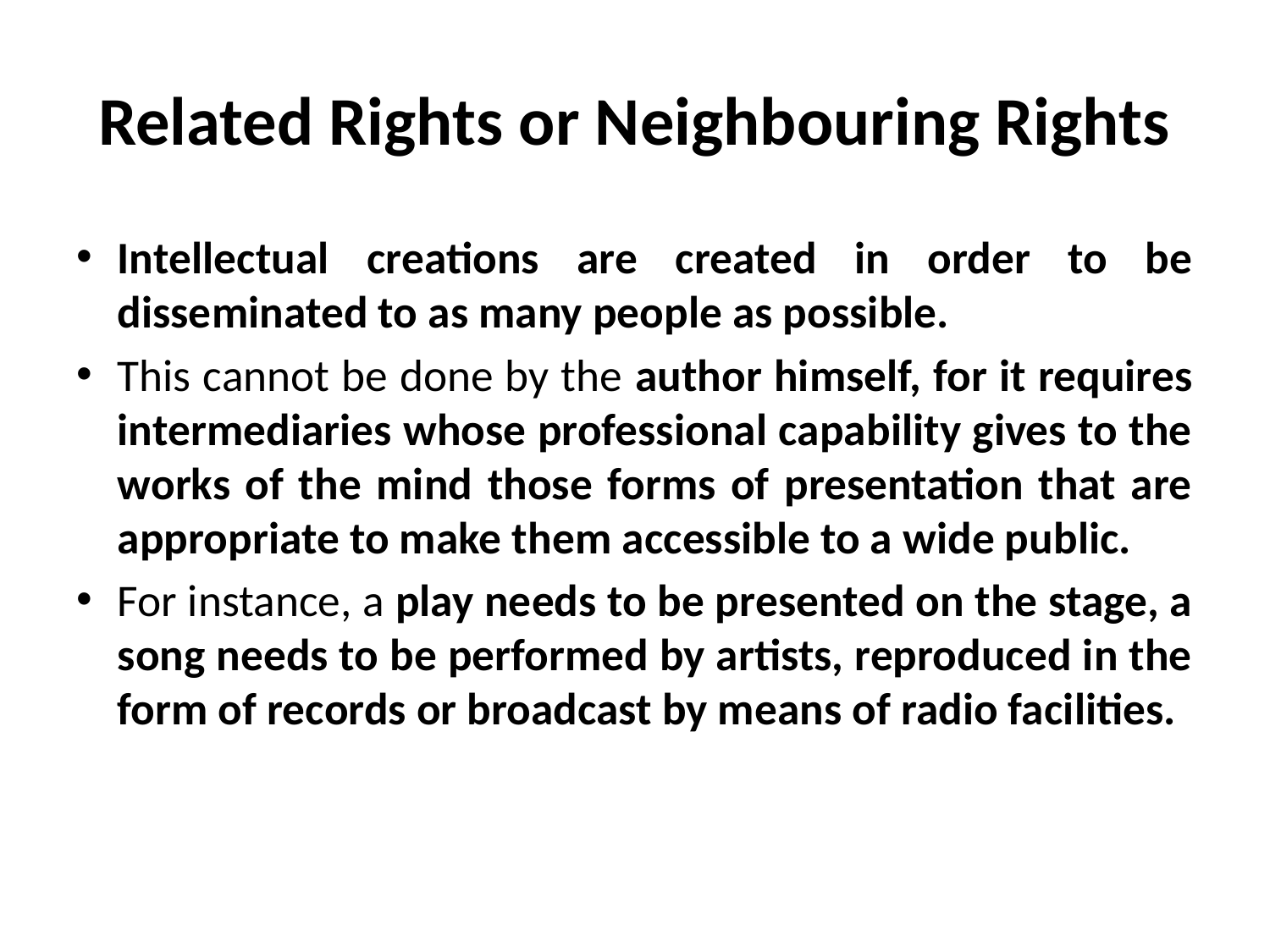

# Related Rights or Neighbouring Rights
Intellectual creations are created in order to be disseminated to as many people as possible.
This cannot be done by the author himself, for it requires intermediaries whose professional capability gives to the works of the mind those forms of presentation that are appropriate to make them accessible to a wide public.
For instance, a play needs to be presented on the stage, a song needs to be performed by artists, reproduced in the form of records or broadcast by means of radio facilities.